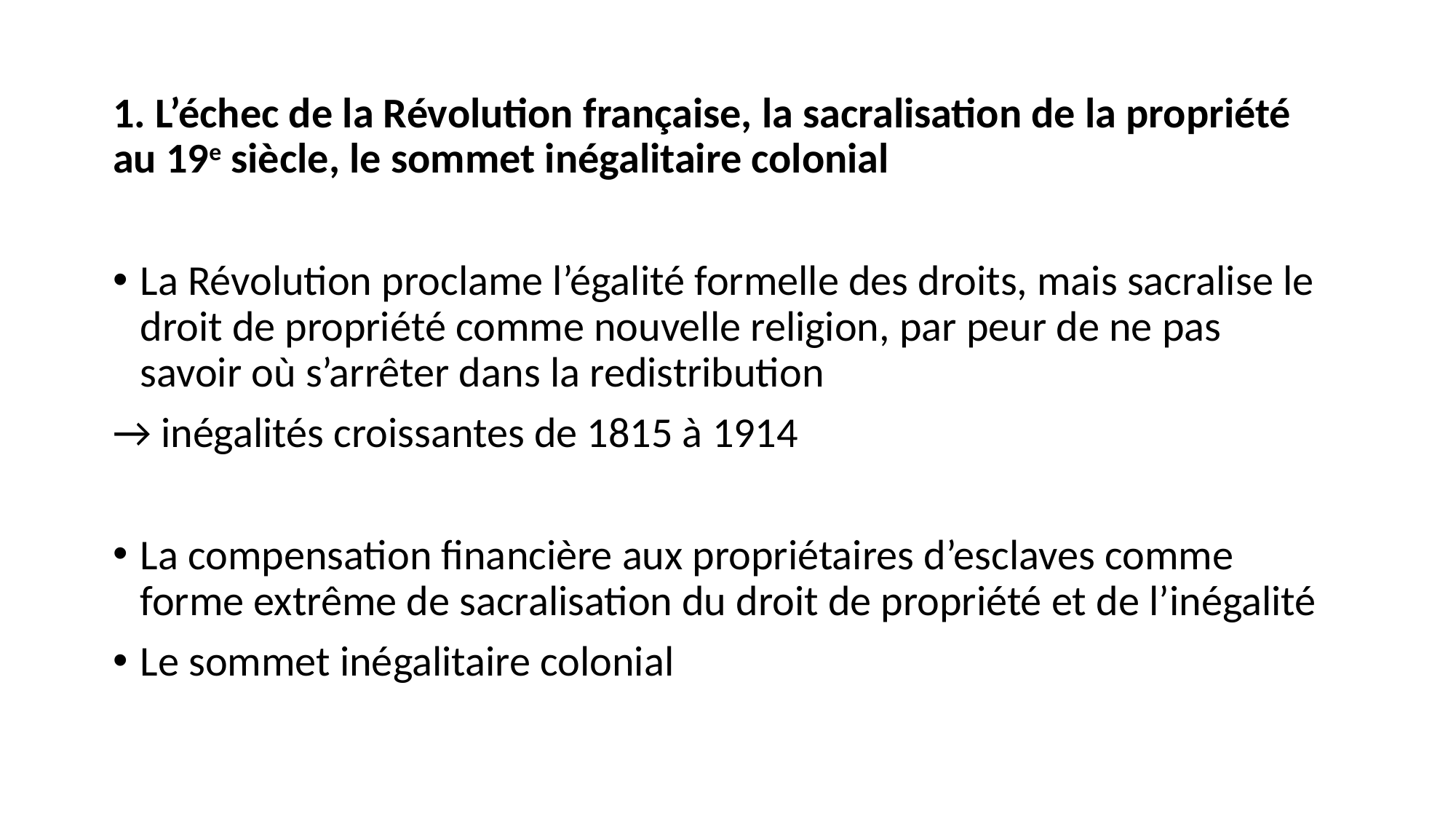

1. L’échec de la Révolution française, la sacralisation de la propriété au 19e siècle, le sommet inégalitaire colonial

La Révolution proclame l’égalité formelle des droits, mais sacralise le droit de propriété comme nouvelle religion, par peur de ne pas savoir où s’arrêter dans la redistribution
→ inégalités croissantes de 1815 à 1914

La compensation financière aux propriétaires d’esclaves comme forme extrême de sacralisation du droit de propriété et de l’inégalité
Le sommet inégalitaire colonial